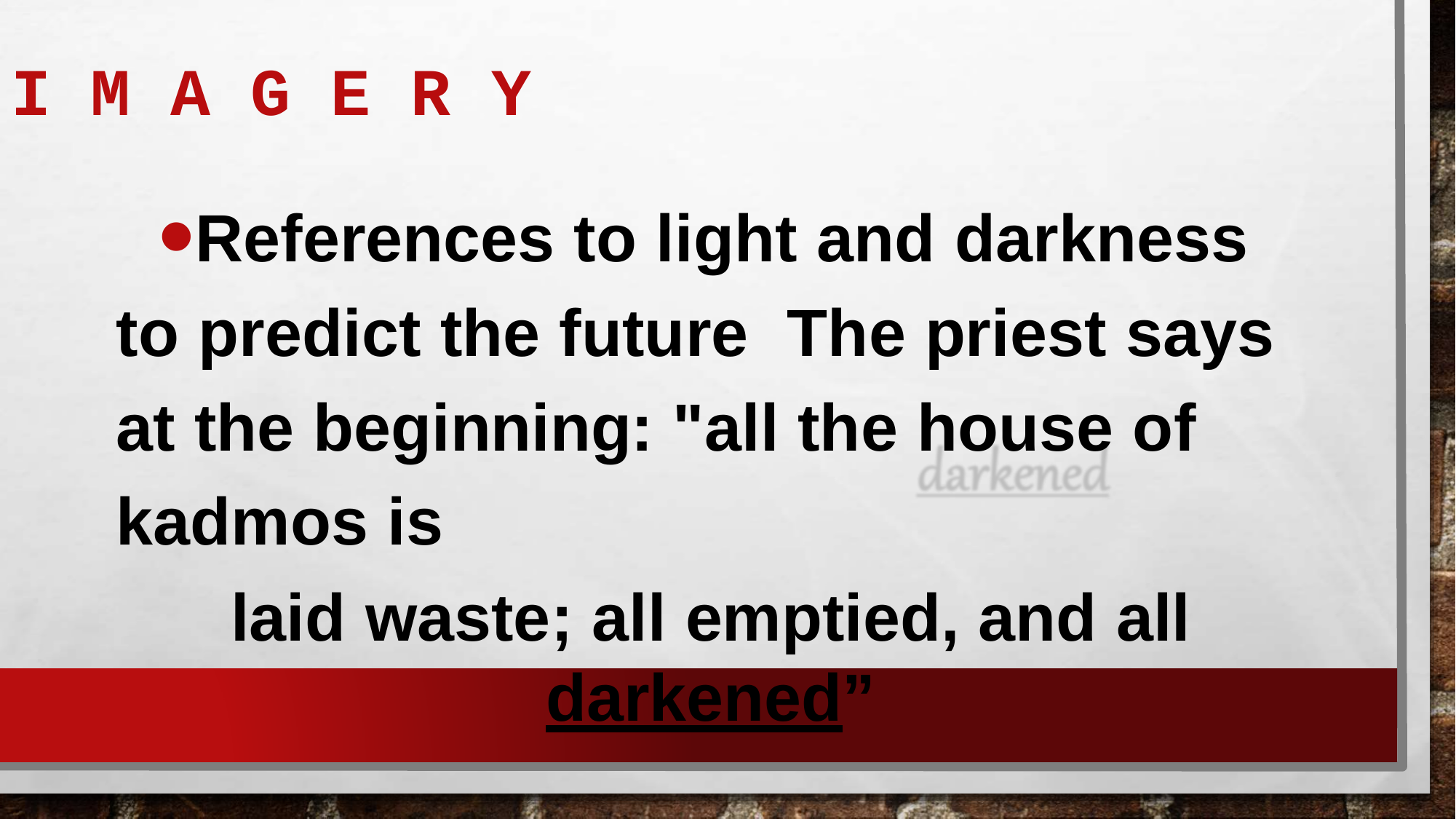

I M A G E R Y
References to light and darkness to predict the future  The priest says at the beginning: "all the house of kadmos is
laid waste; all emptied, and all darkened”